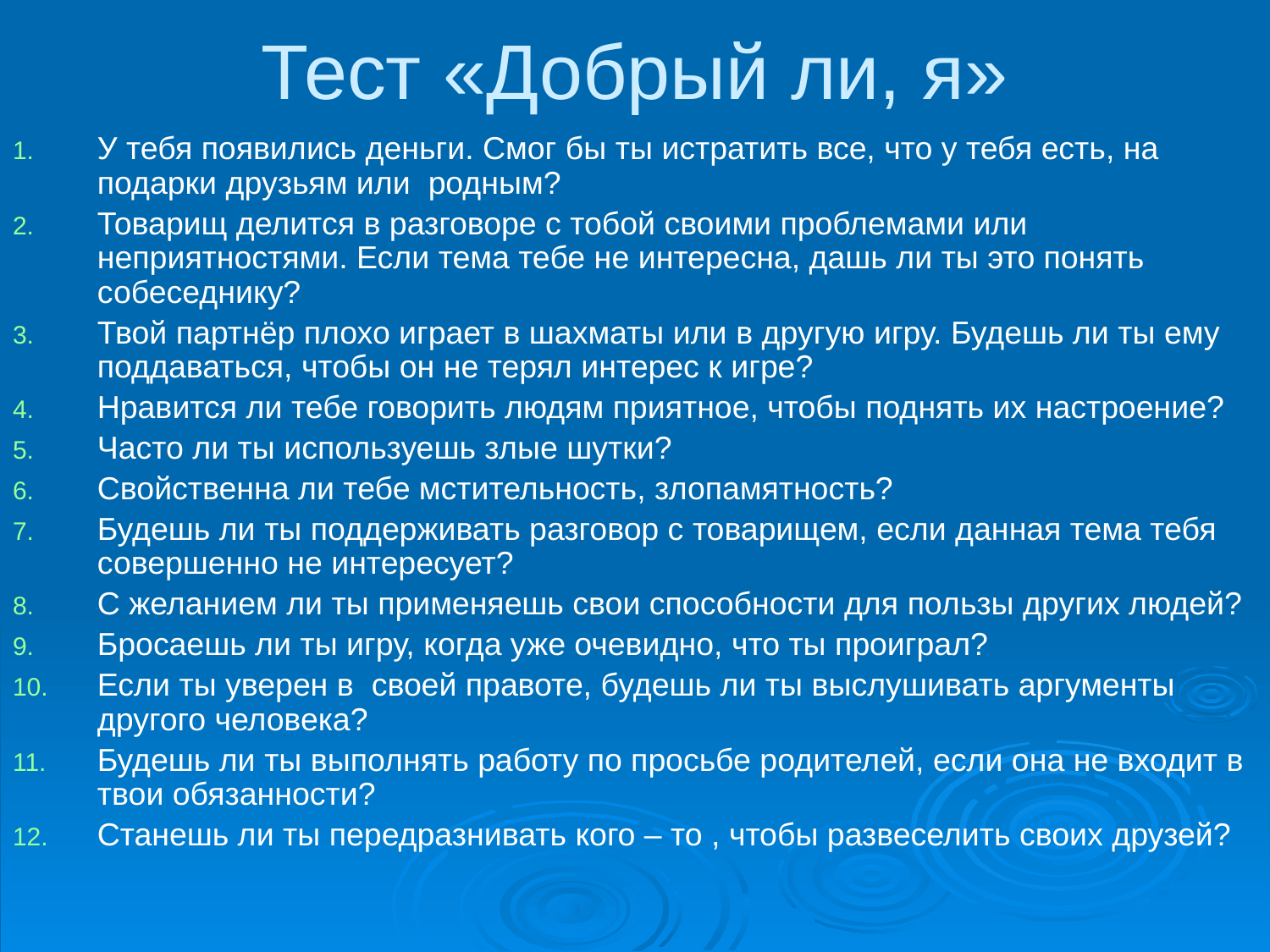

# Тест «Добрый ли, я»
У тебя появились деньги. Смог бы ты истратить все, что у тебя есть, на подарки друзьям или  родным?
Товарищ делится в разговоре с тобой своими проблемами или неприятностями. Если тема тебе не интересна, дашь ли ты это понять собеседнику?
Твой партнёр плохо играет в шахматы или в другую игру. Будешь ли ты ему поддаваться, чтобы он не терял интерес к игре?
Нравится ли тебе говорить людям приятное, чтобы поднять их настроение?
Часто ли ты используешь злые шутки?
Свойственна ли тебе мстительность, злопамятность?
Будешь ли ты поддерживать разговор с товарищем, если данная тема тебя совершенно не интересует?
С желанием ли ты применяешь свои способности для пользы других людей?
Бросаешь ли ты игру, когда уже очевидно, что ты проиграл?
Если ты уверен в  своей правоте, будешь ли ты выслушивать аргументы другого человека?
Будешь ли ты выполнять работу по просьбе родителей, если она не входит в  твои обязанности?
Станешь ли ты передразнивать кого – то , чтобы развеселить своих друзей?